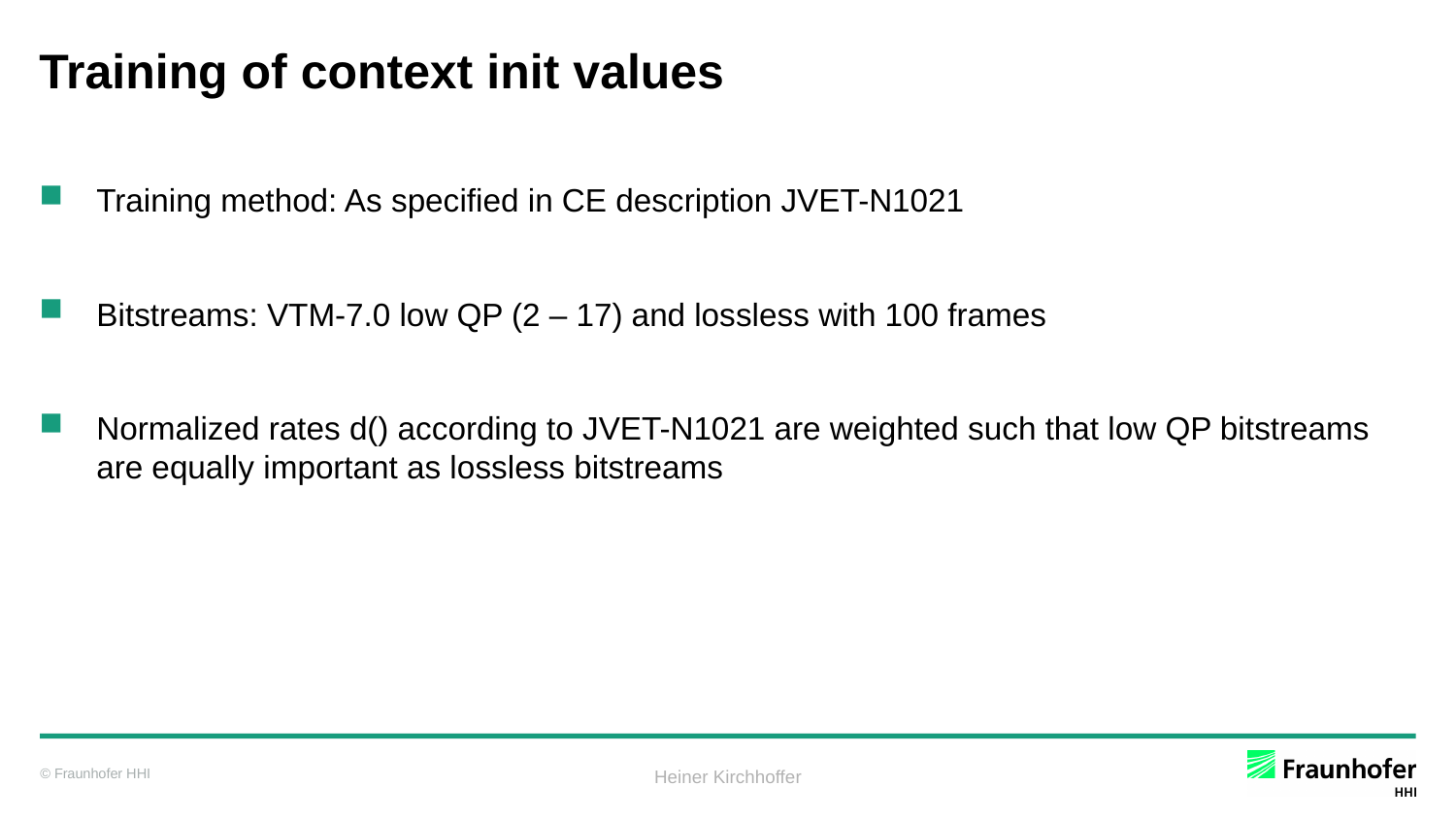

# Training of context init values
Training method: As specified in CE description JVET-N1021

Bitstreams: VTM-7.0 low QP (2 – 17) and lossless with 100 frames

Normalized rates d() according to JVET-N1021 are weighted such that low QP bitstreams are equally important as lossless bitstreams

Heiner Kirchhoffer